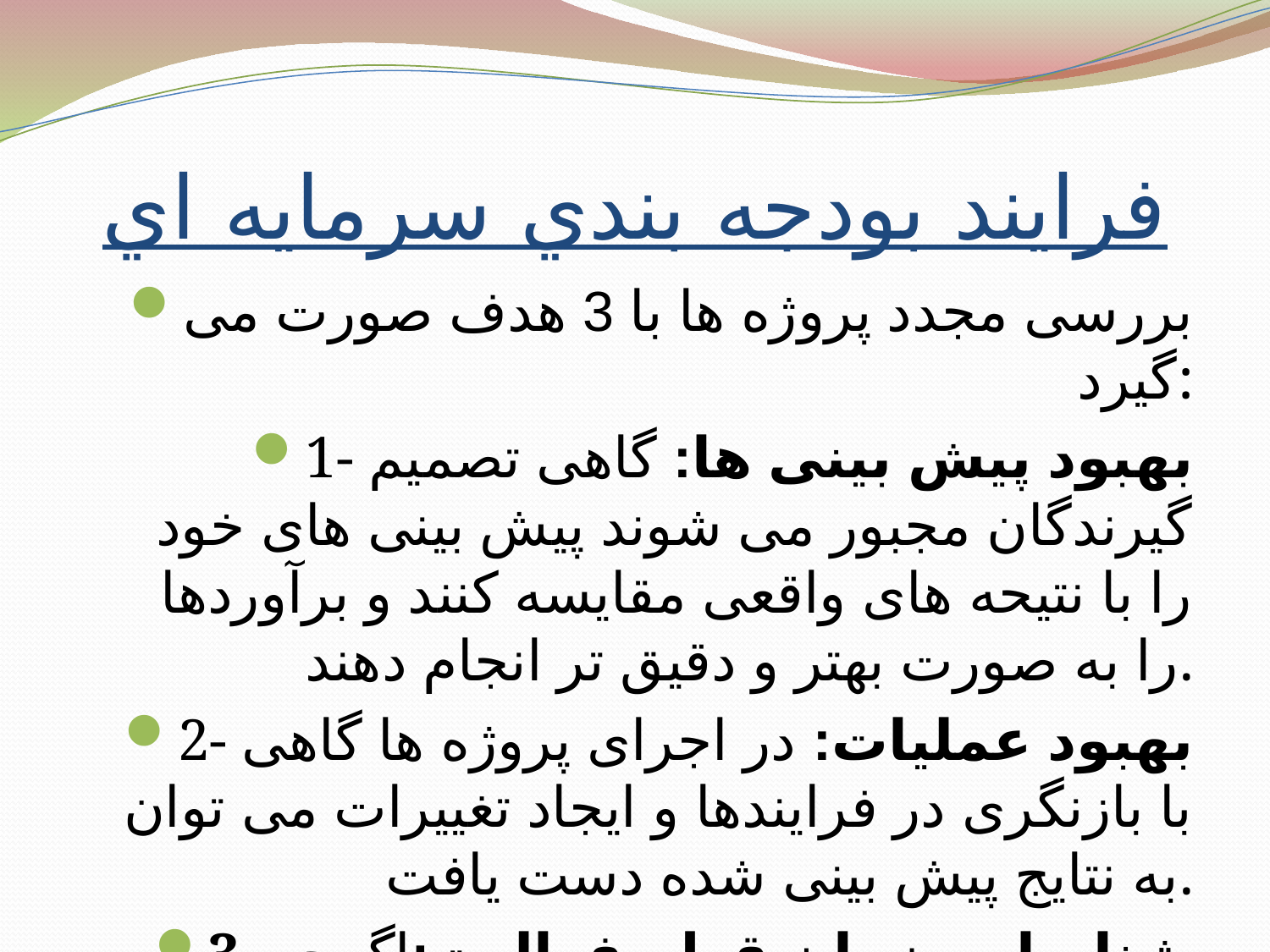

# فرايند بودجه بندي سرمايه اي
بررسی مجدد پروژه ها با 3 هدف صورت می گیرد:
1- بهبود پیش بینی ها: گاهی تصمیم گیرندگان مجبور می شوند پیش بینی های خود را با نتیحه های واقعی مقایسه کنند و برآوردها را به صورت بهتر و دقیق تر انجام دهند.
2- بهبود عملیات: در اجرای پروژه ها گاهی با بازنگری در فرایندها و ایجاد تغییرات می توان به نتایج پیش بینی شده دست یافت.
3- شناسایی زمان قطع فعالیت:اگرچه انتخاب پروژه ها با دقت بالا و برمبنای اطلاعات موجود صورت می پذیرد لیکن گاهی امور آن طور که مورد انتظار است انجام نمی شوند و می بایست به منظور جلوگیری از هدر رفت منابع، نسبت به اتمام پروژه اقدام نمود. موفق ترین سازمانها، سازمانهایی هستند که بر فرآیند سرمایه گذاری دقت کافی دارند.